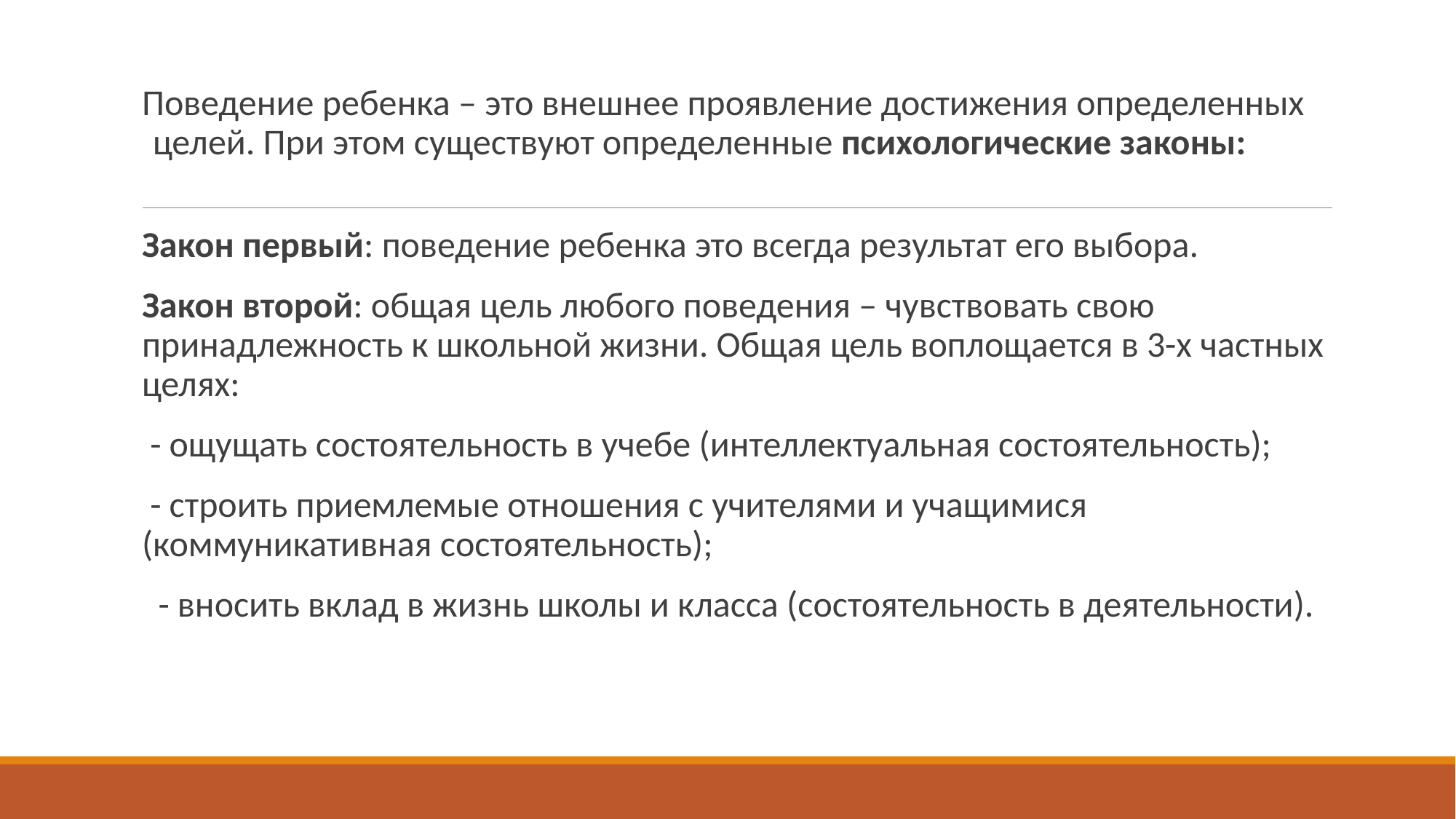

# Поведение ребенка – это внешнее проявление достижения определенных целей. При этом существуют определенные психологические законы:
Закон первый: поведение ребенка это всегда результат его выбора.
Закон второй: общая цель любого поведения – чувствовать свою принадлежность к школьной жизни. Общая цель воплощается в 3-х частных целях:
 - ощущать состоятельность в учебе (интеллектуальная состоятельность);
 - строить приемлемые отношения с учителями и учащимися (коммуникативная состоятельность);
  - вносить вклад в жизнь школы и класса (состоятельность в деятельности).